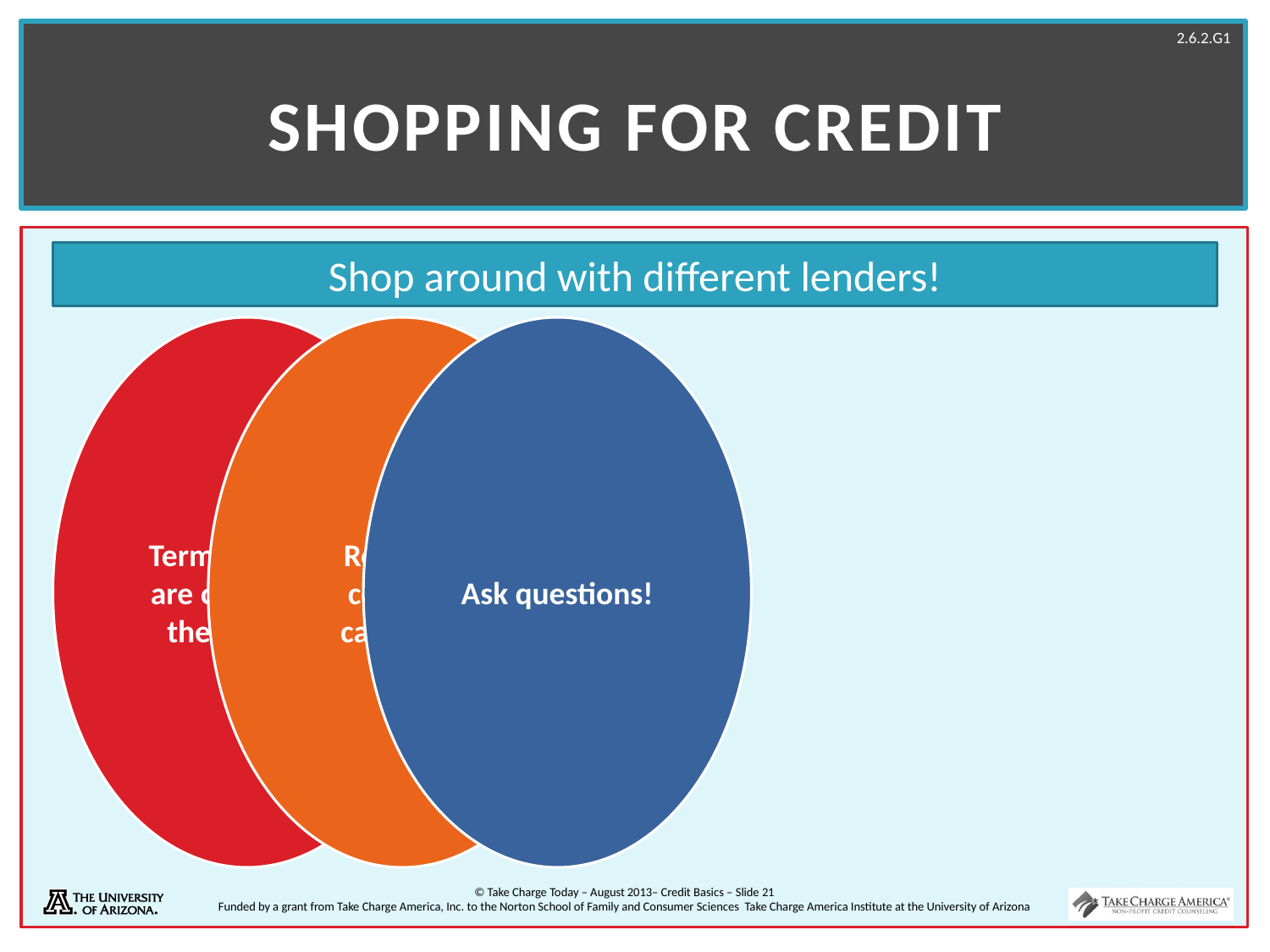

# Shopping for Credit
Shop around with different lenders!
Ask questions!